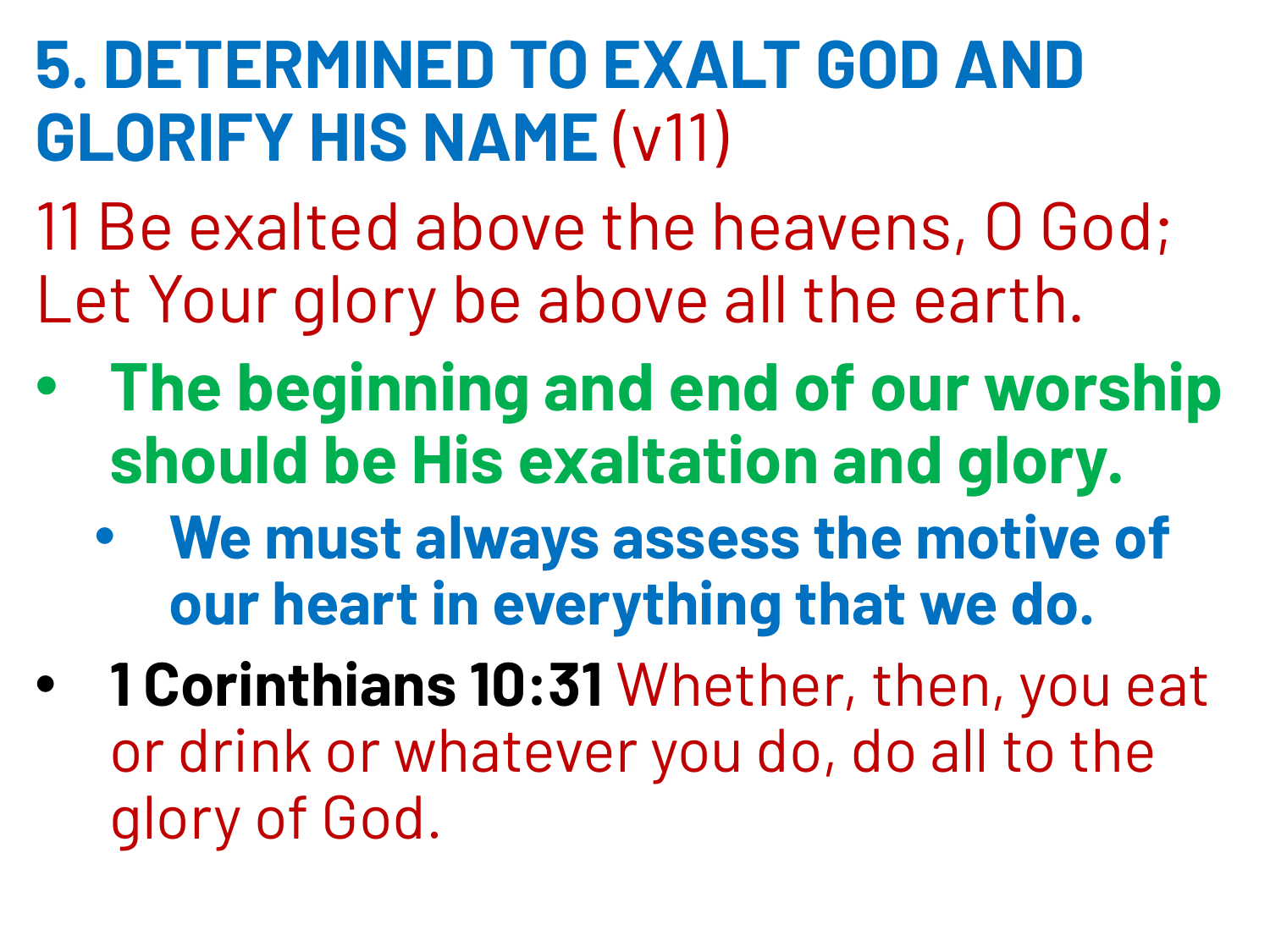

5. DETERMINED TO EXALT GOD AND GLORIFY HIS NAME (v11)
11 Be exalted above the heavens, O God; Let Your glory be above all the earth.
The beginning and end of our worship should be His exaltation and glory.
We must always assess the motive of our heart in everything that we do.
1 Corinthians 10:31 Whether, then, you eat or drink or whatever you do, do all to the glory of God.